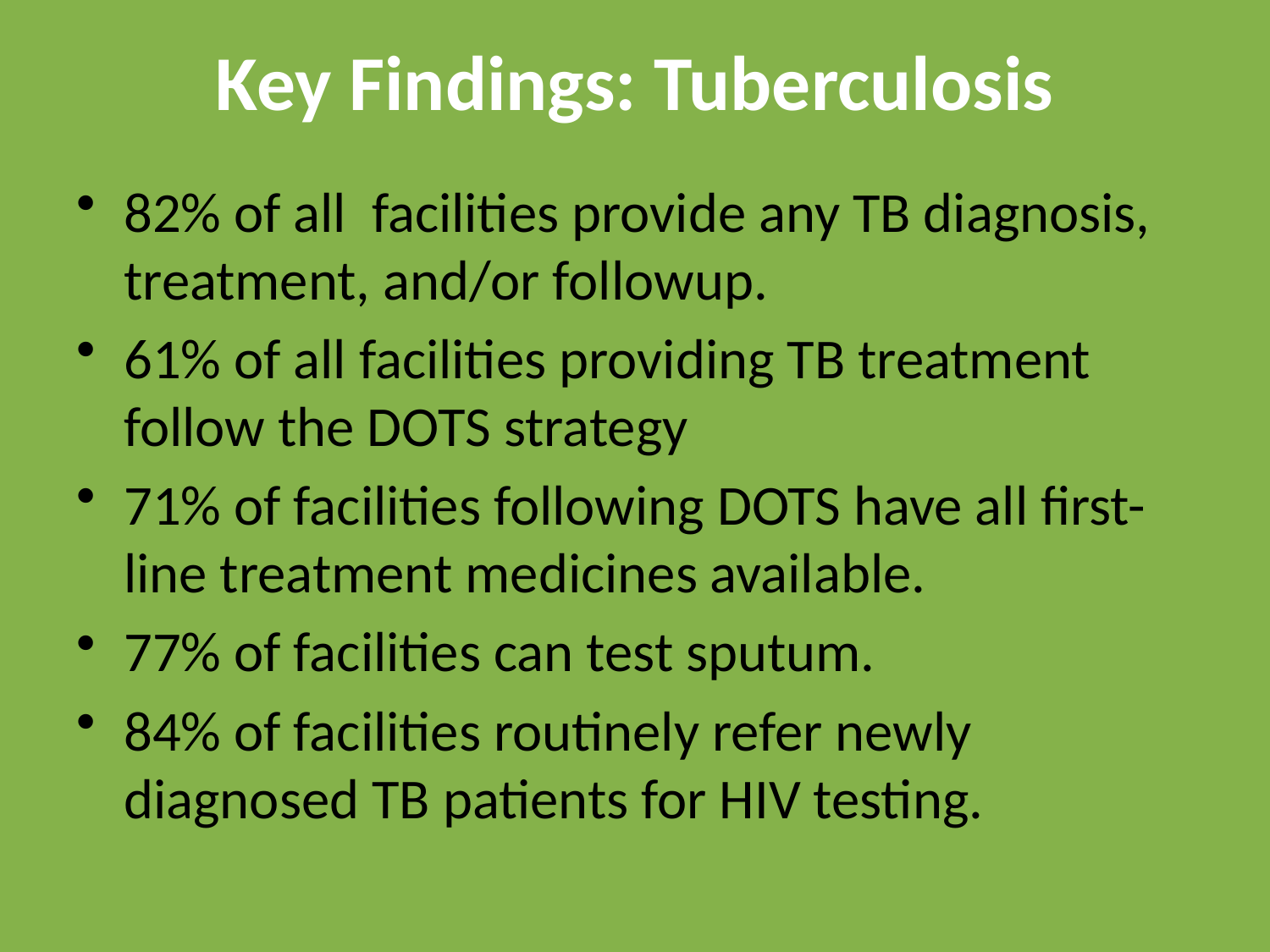

# Key Findings: Tuberculosis
82% of all  facilities provide any TB diagnosis, treatment, and/or followup.
61% of all facilities providing TB treatment follow the DOTS strategy
71% of facilities following DOTS have all first-line treatment medicines available.
77% of facilities can test sputum.
84% of facilities routinely refer newly diagnosed TB patients for HIV testing.